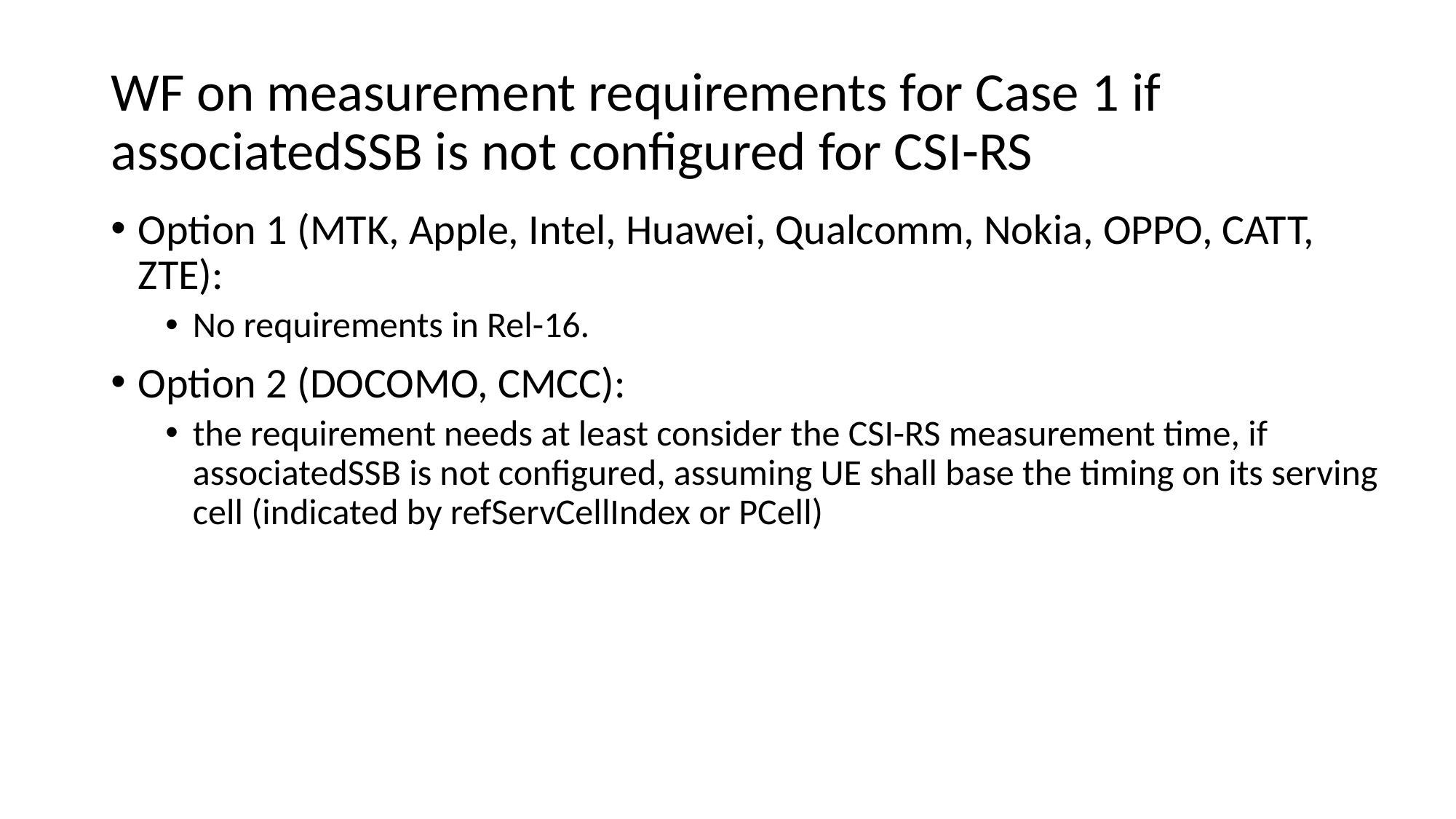

# WF on measurement requirements for Case 1 if associatedSSB is not configured for CSI-RS
Option 1 (MTK, Apple, Intel, Huawei, Qualcomm, Nokia, OPPO, CATT, ZTE):
No requirements in Rel-16.
Option 2 (DOCOMO, CMCC):
the requirement needs at least consider the CSI-RS measurement time, if associatedSSB is not configured, assuming UE shall base the timing on its serving cell (indicated by refServCellIndex or PCell)